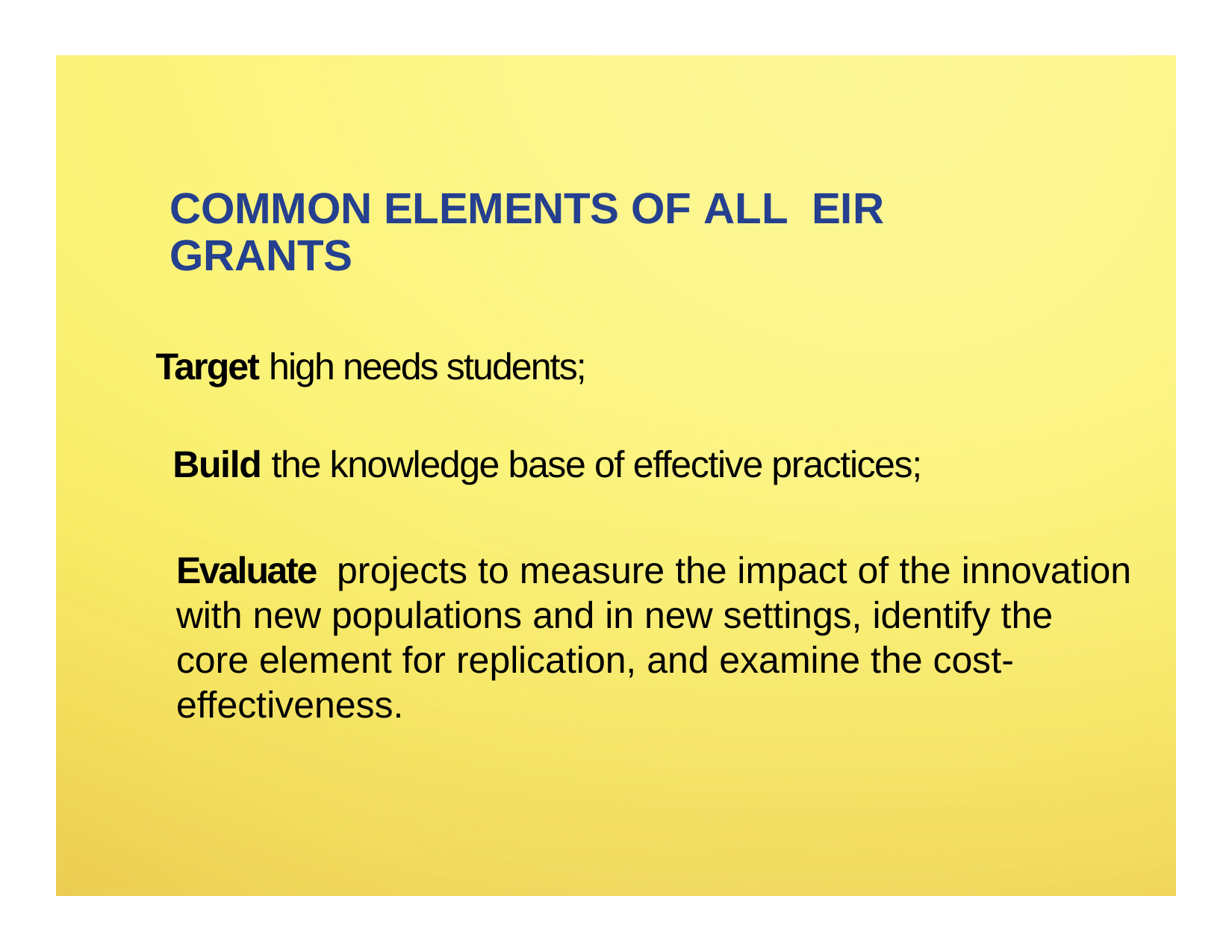

# COMMON ELEMENTS OF ALL  EIR GRANTS
Target high needs students;

Build the knowledge base of effective practices;

Evaluate  projects to measure the impact of the innovation with new populations and in new settings, identify the core element for replication, and examine the cost-effectiveness.